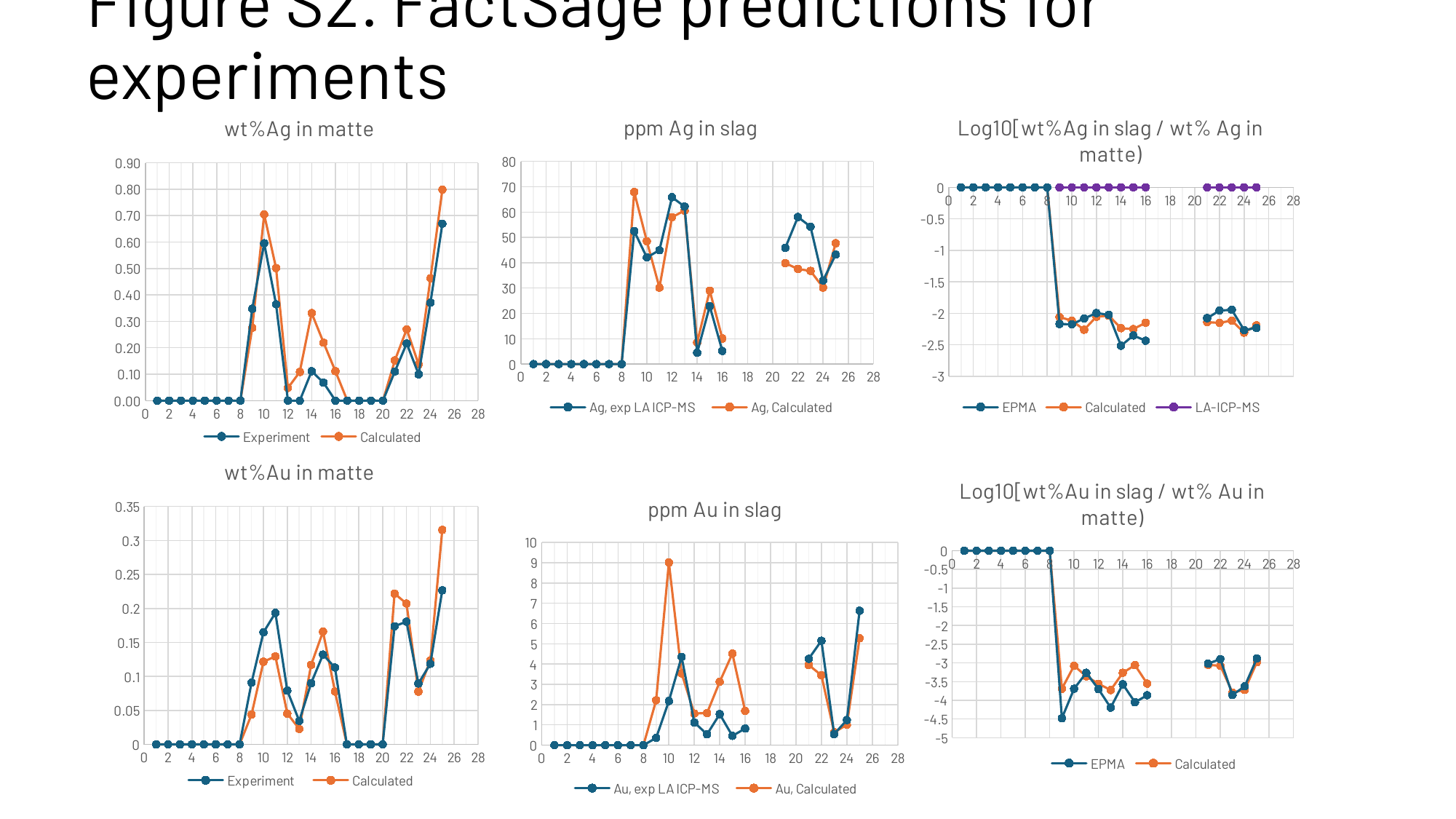

Figure S2. FactSage predictions for experiments

### Chart: wt%Ag in matte

| Category | Experiment | Calculated |
|---|---|---|

### Chart: Log10[wt%Ag in slag / wt% Ag in matte)

| Category | EPMA | Calculated | LA-ICP-MS |
|---|---|---|---|

### Chart: ppm Ag in slag

| Category | Ag, exp LA ICP-MS | Ag, Calculated |
|---|---|---|

### Chart: wt%Au in matte

| Category | Experiment | Calculated |
|---|---|---|

### Chart: Log10[wt%Au in slag / wt% Au in matte)

| Category | EPMA | Calculated |
|---|---|---|

### Chart: ppm Au in slag

| Category | Au, exp LA ICP-MS | Au, Calculated |
|---|---|---|